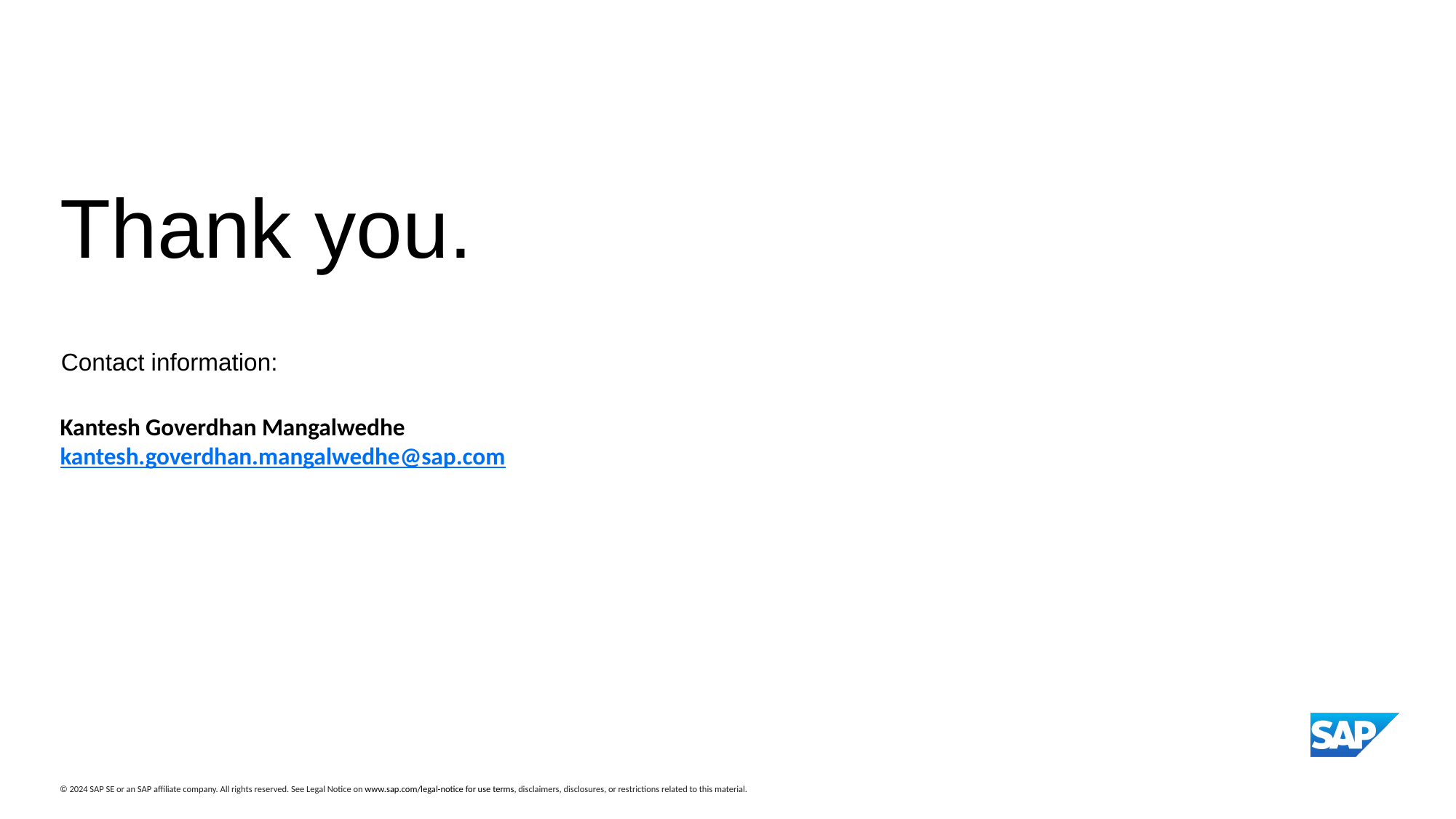

# Thank you.
Kantesh Goverdhan Mangalwedhe
kantesh.goverdhan.mangalwedhe@sap.com

© 2024 SAP SE or an SAP affiliate company. All rights reserved. See Legal Notice on www.sap.com/legal-notice for use terms, disclaimers, disclosures, or restrictions related to this material.